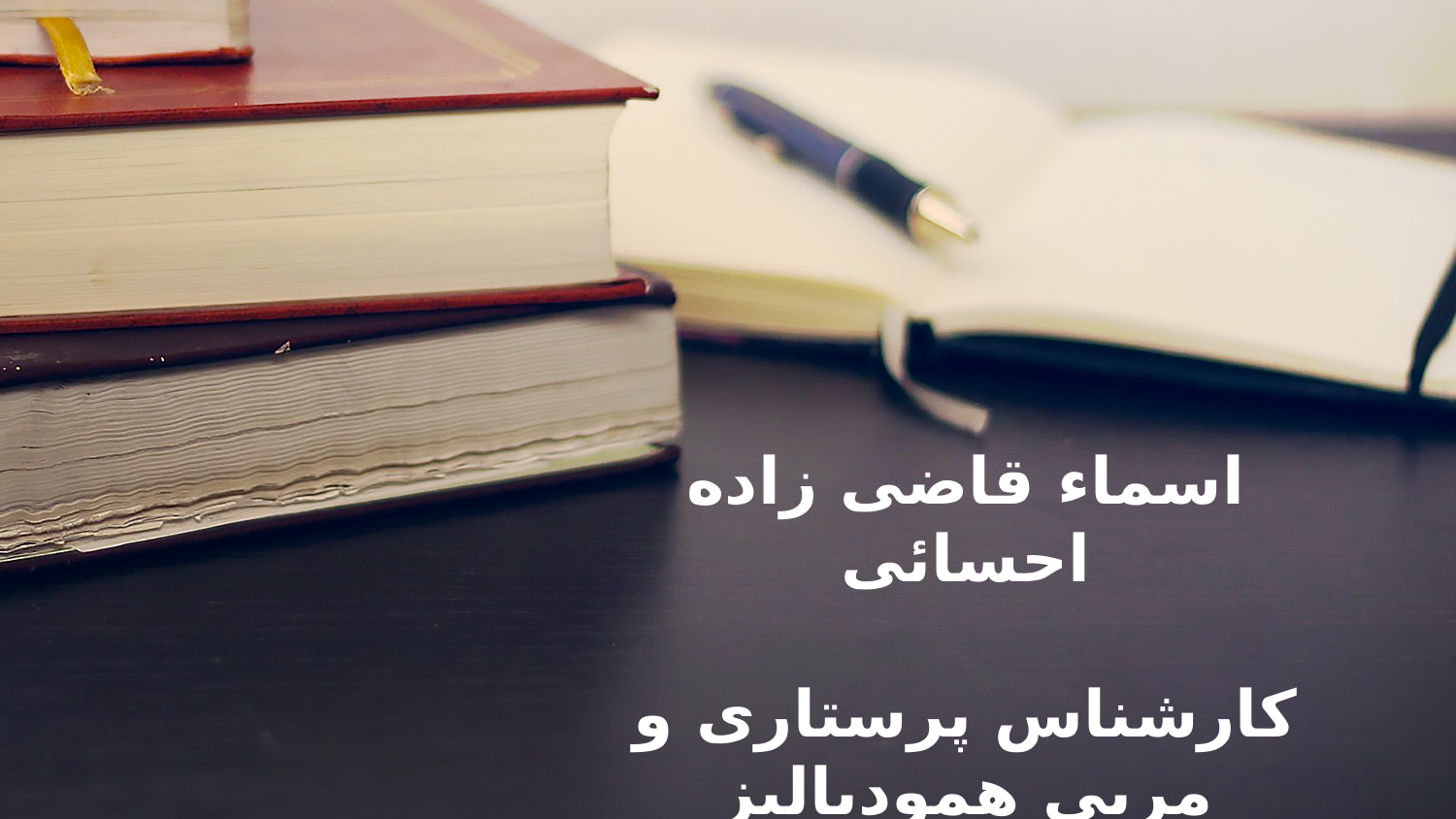

اسماء قاضی زاده احسائی

کارشناس پرستاری و مربی همودیالیز